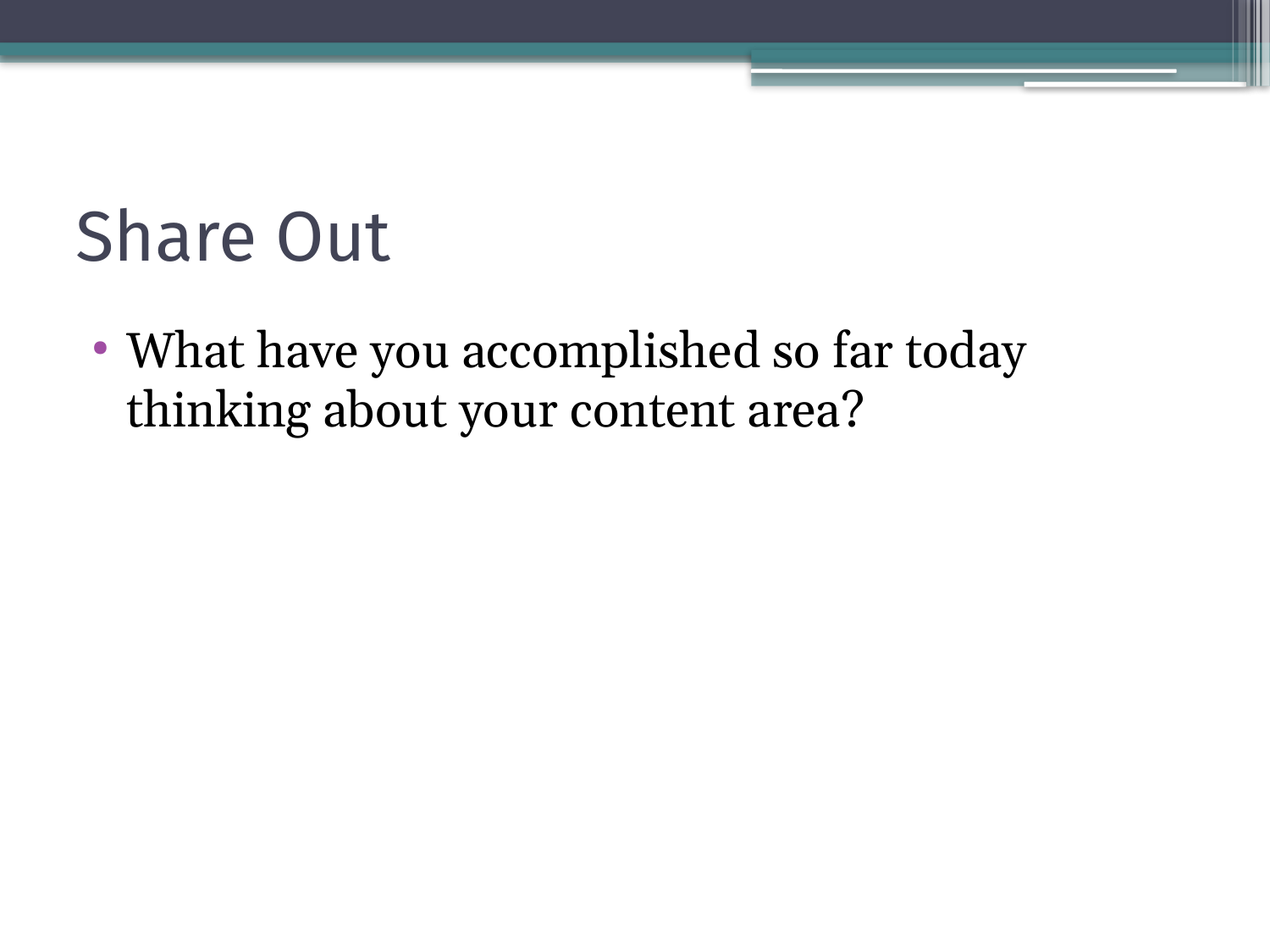

# Share Out
What have you accomplished so far today thinking about your content area?